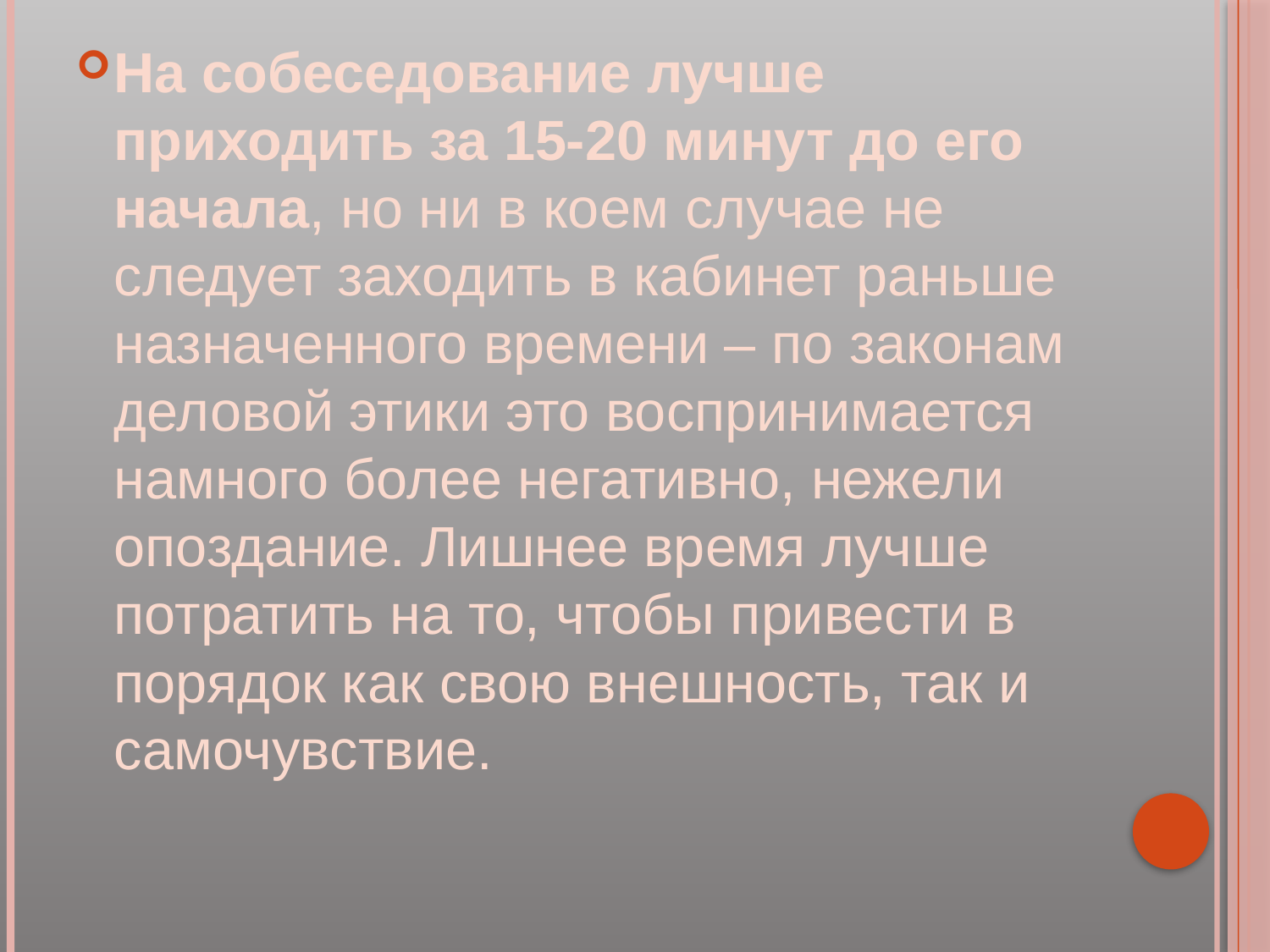

На собеседование лучше приходить за 15-20 минут до его начала, но ни в коем случае не следует заходить в кабинет раньше назначенного времени – по законам деловой этики это воспринимается намного более негативно, нежели опоздание. Лишнее время лучше потратить на то, чтобы привести в порядок как свою внешность, так и самочувствие.